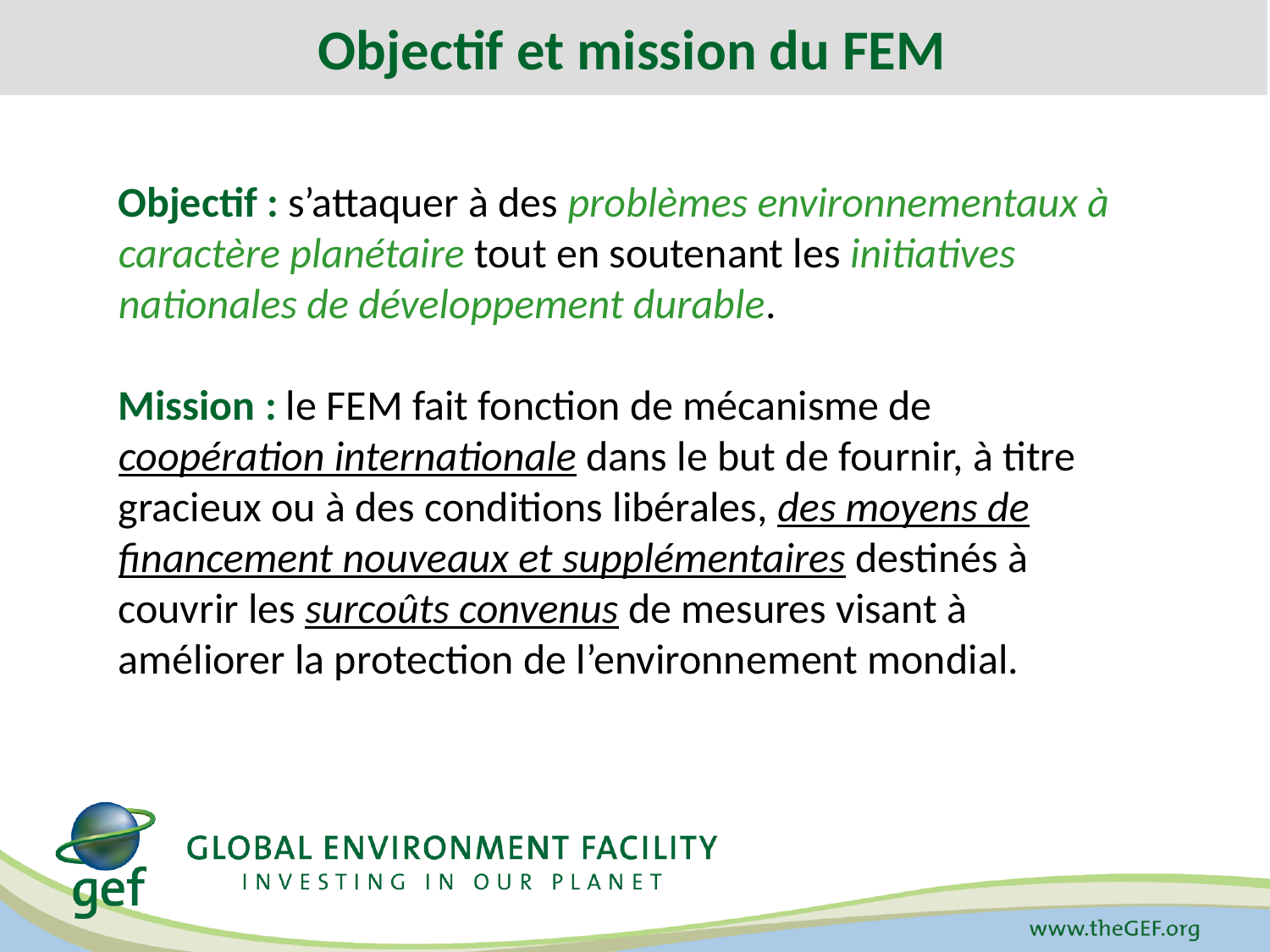

Objectif et mission du FEM
Objectif : s’attaquer à des problèmes environnementaux à caractère planétaire tout en soutenant les initiatives nationales de développement durable.

Mission : le FEM fait fonction de mécanisme de coopération internationale dans le but de fournir, à titre gracieux ou à des conditions libérales, des moyens de financement nouveaux et supplémentaires destinés à couvrir les surcoûts convenus de mesures visant à améliorer la protection de l’environnement mondial.